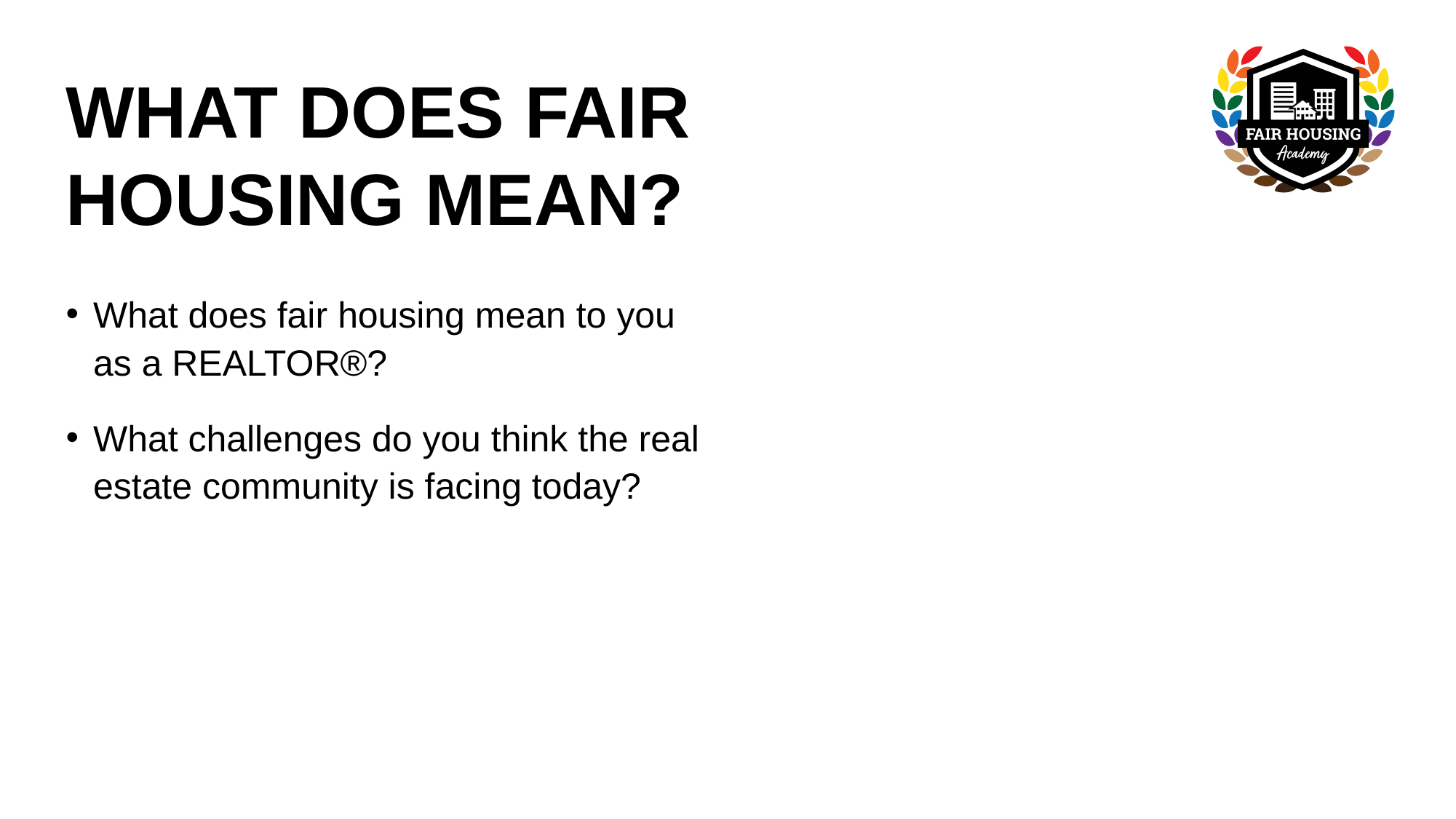

# WHAT DOES FAIR HOUSING MEAN?
What does fair housing mean to you as a REALTOR®?
What challenges do you think the real estate community is facing today?